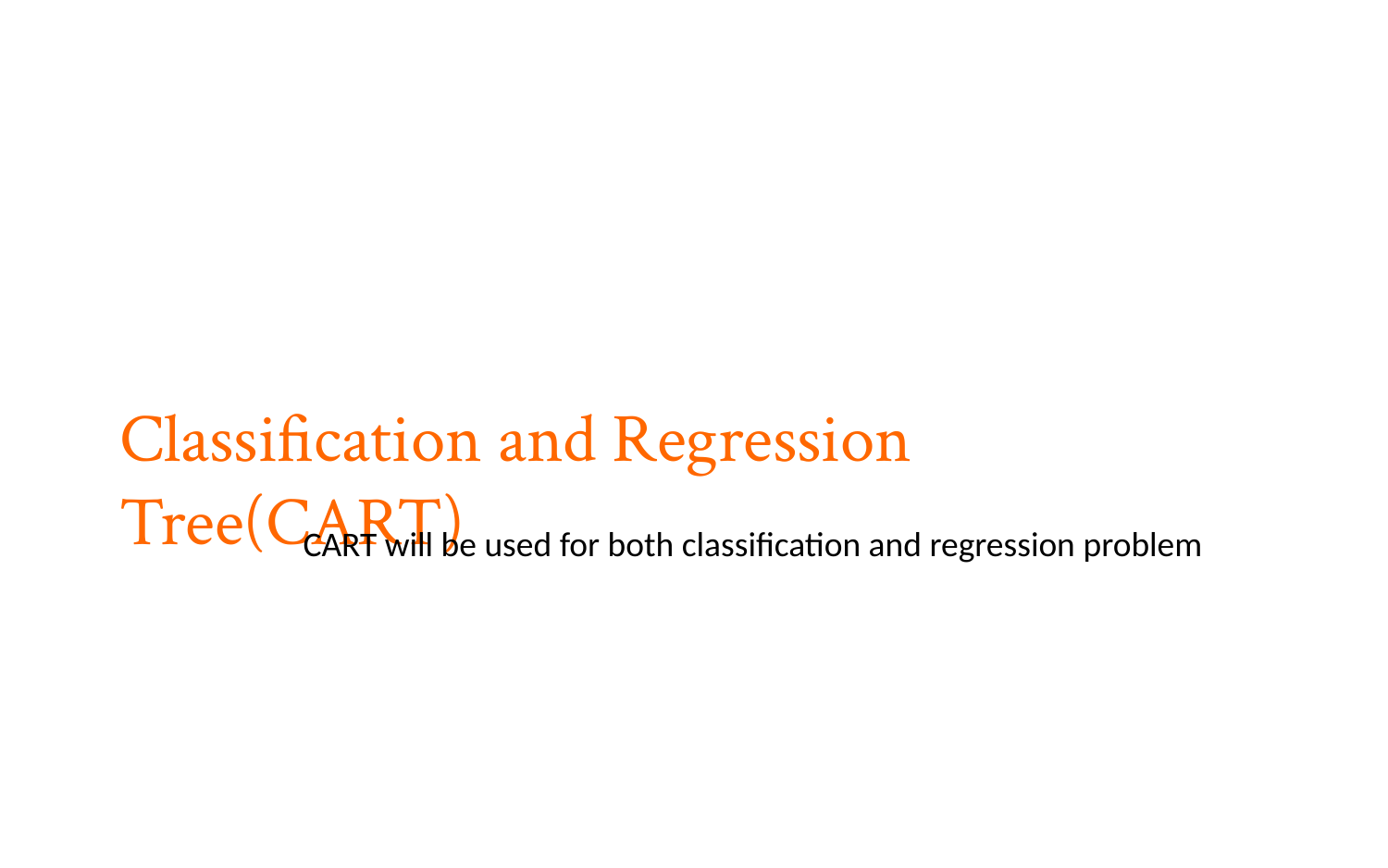

Classification and Regression Tree(CART)
CART will be used for both classification and regression problem